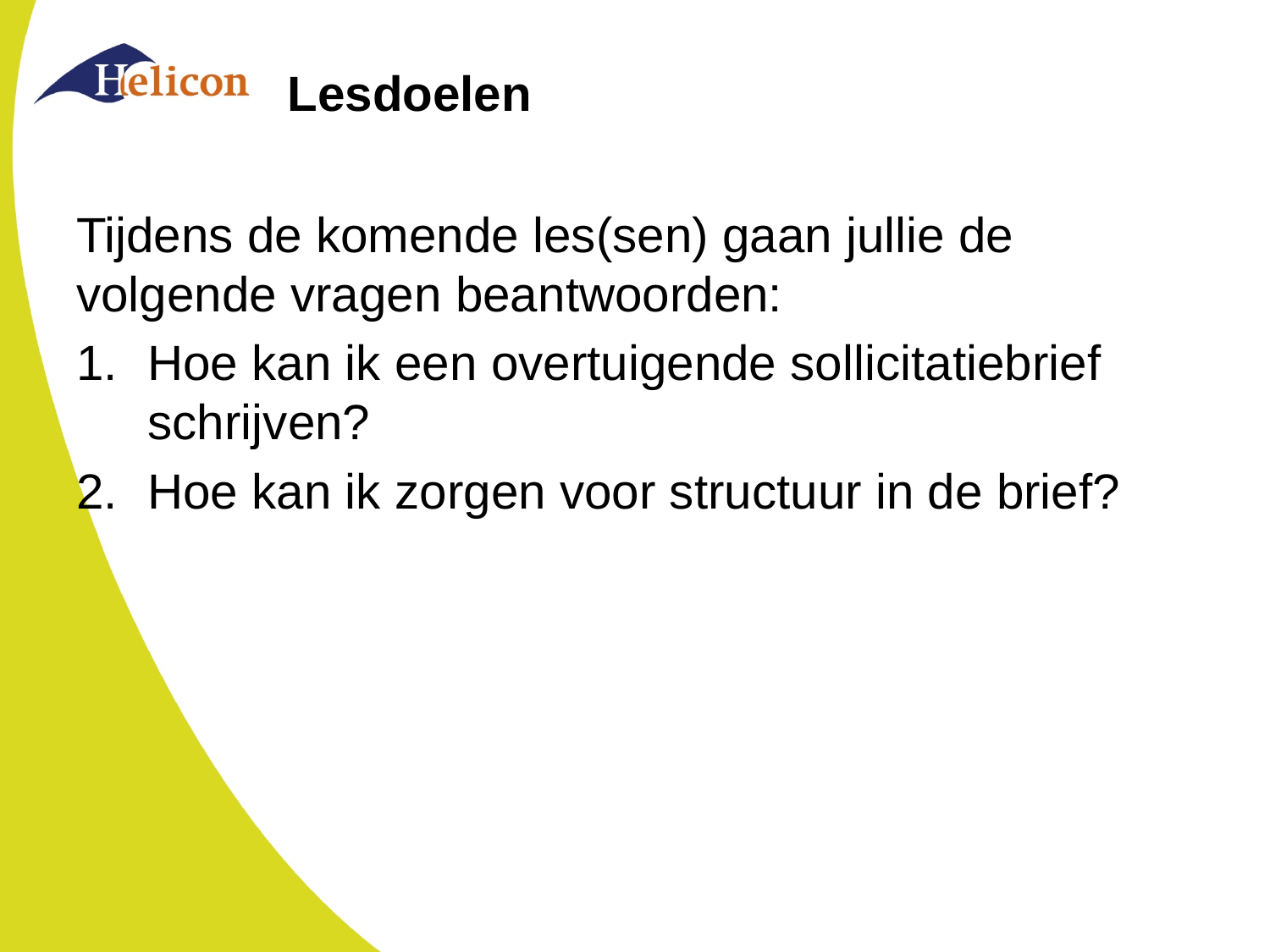

# Lesdoelen
Tijdens de komende les(sen) gaan jullie de volgende vragen beantwoorden:
Hoe kan ik een overtuigende sollicitatiebrief schrijven?
Hoe kan ik zorgen voor structuur in de brief?